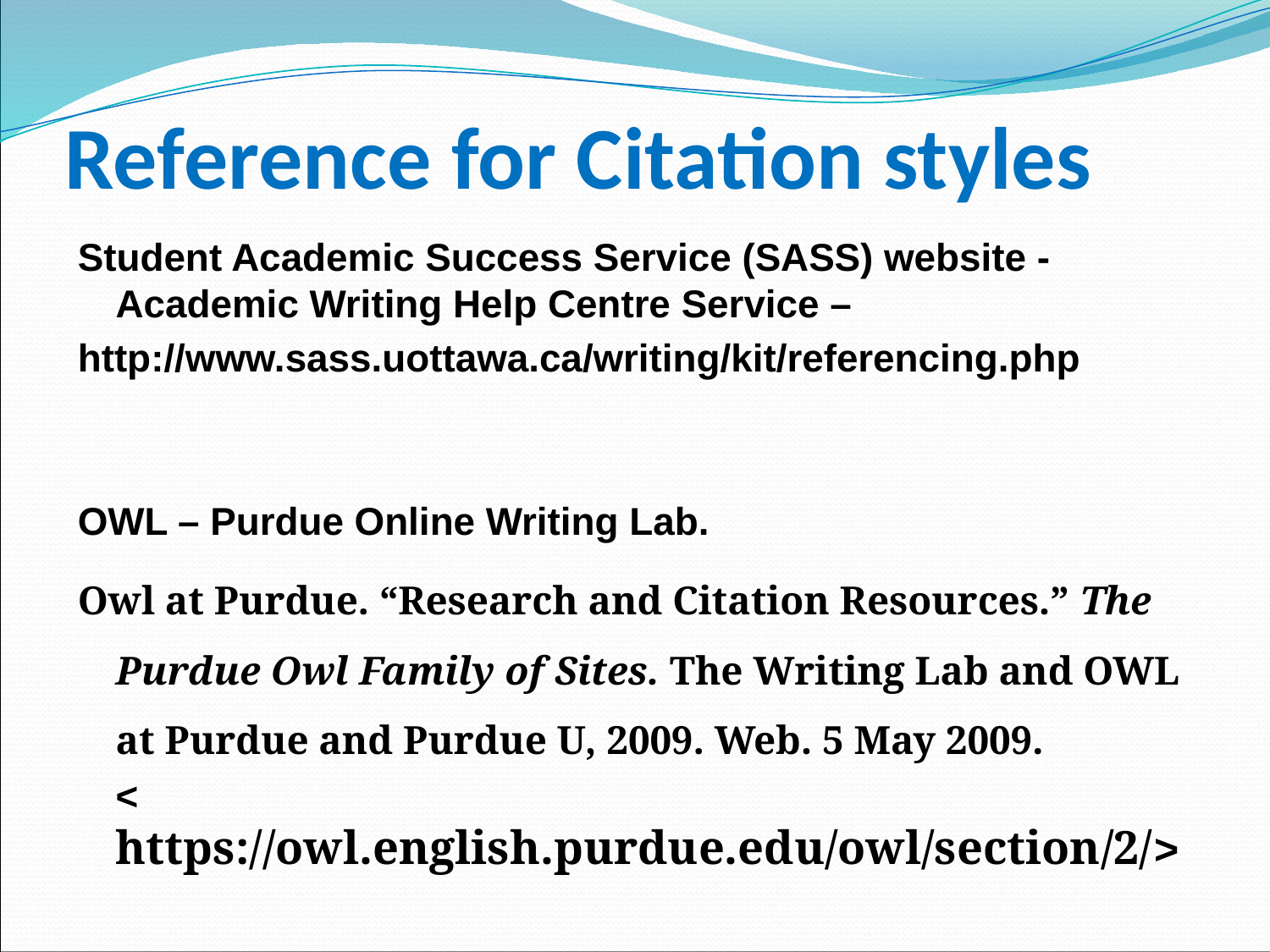

Reference for Citation styles
Student Academic Success Service (SASS) website - Academic Writing Help Centre Service –
http://www.sass.uottawa.ca/writing/kit/referencing.php

OWL – Purdue Online Writing Lab.
Owl at Purdue. “Research and Citation Resources.” The Purdue Owl Family of Sites. The Writing Lab and OWL at Purdue and Purdue U, 2009. Web. 5 May 2009.
	< https://owl.english.purdue.edu/owl/section/2/>